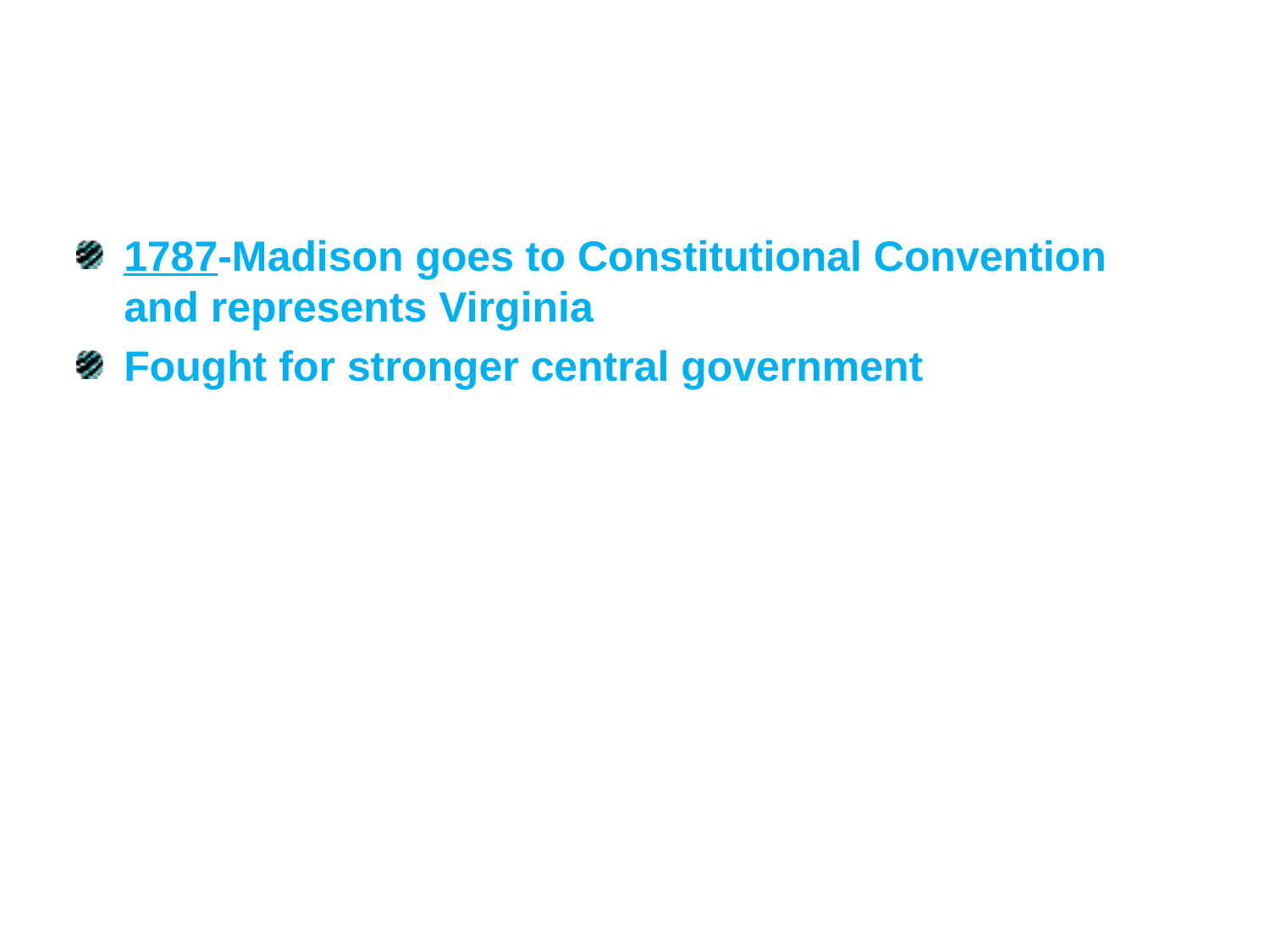

#
1787-Madison goes to Constitutional Convention and represents Virginia
Fought for stronger central government